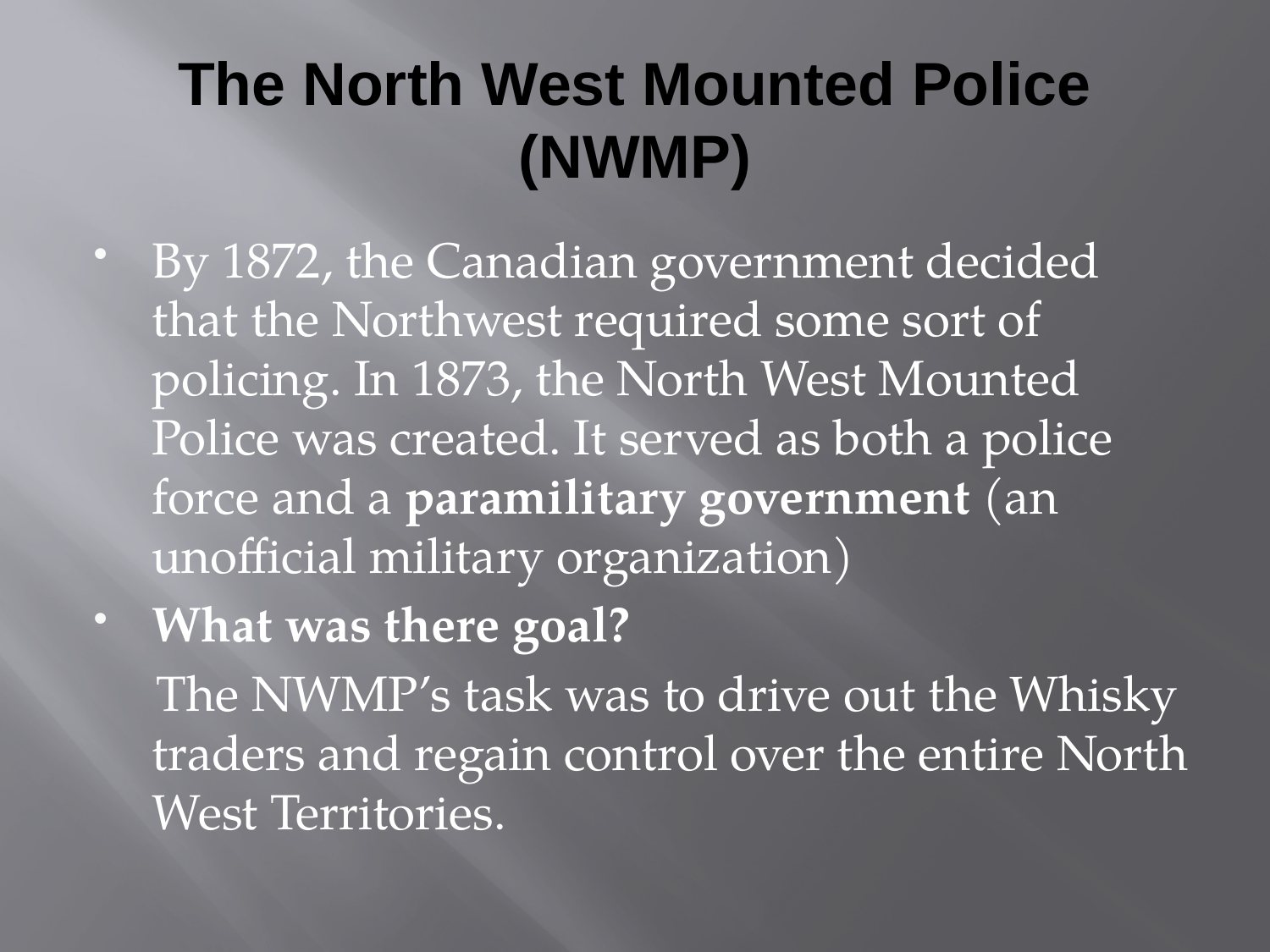

# The North West Mounted Police (NWMP)
By 1872, the Canadian government decided that the Northwest required some sort of policing. In 1873, the North West Mounted Police was created. It served as both a police force and a paramilitary government (an unofficial military organization)
What was there goal?
     The NWMP’s task was to drive out the Whisky traders and regain control over the entire North West Territories.